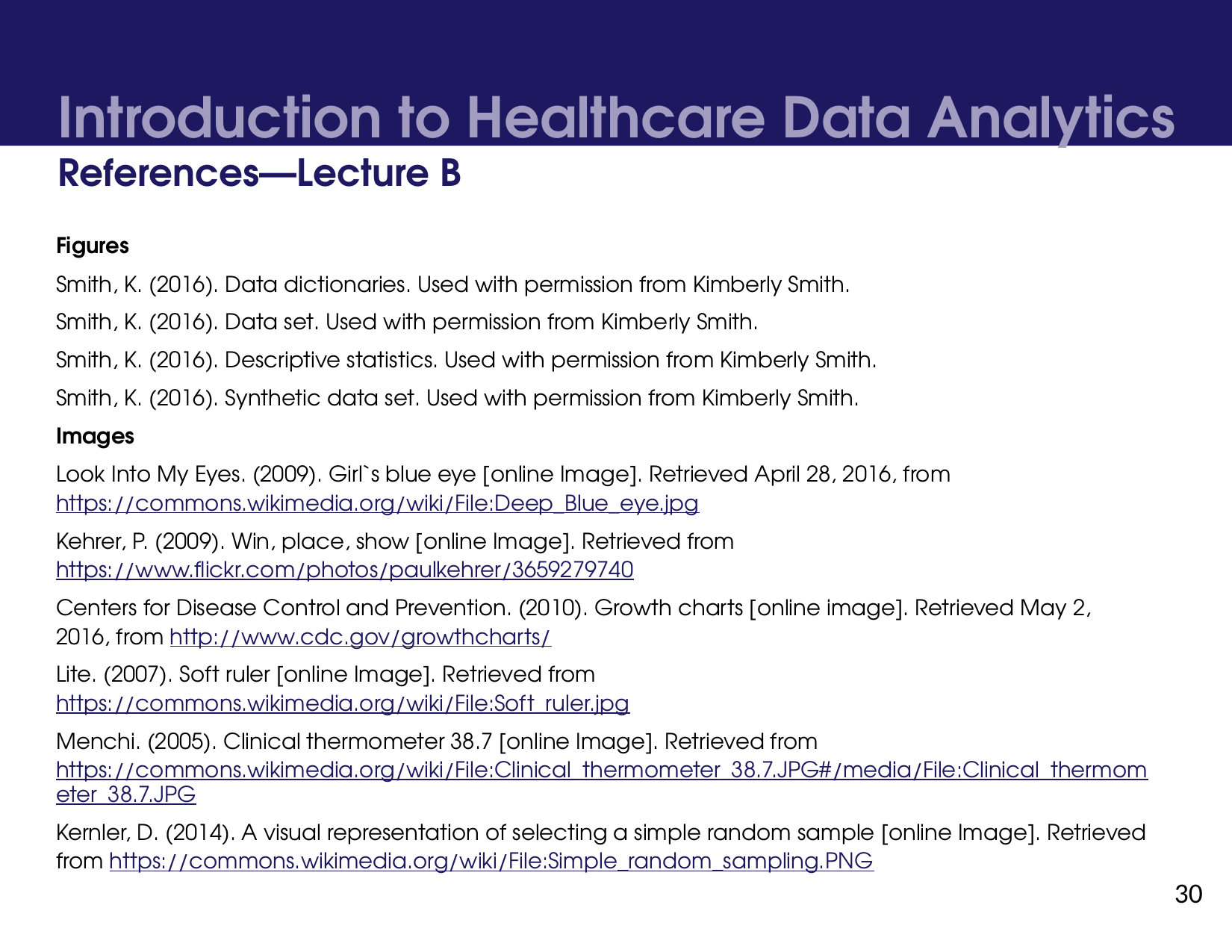

# Introduction to Healthcare Data Analytics References—Lecture B
Figures
Smith, K. (2016). Data dictionaries. Used with permission from Kimberly Smith.
Smith, K. (2016). Data set. Used with permission from Kimberly Smith.
Smith, K. (2016). Descriptive statistics. Used with permission from Kimberly Smith.
Smith, K. (2016). Synthetic data set. Used with permission from Kimberly Smith.
Images
Look Into My Eyes. (2009). Girl`s blue eye [online Image]. Retrieved April 28, 2016, from https://commons.wikimedia.org/wiki/File:Deep_Blue_eye.jpg
Kehrer, P. (2009). Win, place, show [online Image]. Retrieved from https://www.flickr.com/photos/paulkehrer/3659279740
Centers for Disease Control and Prevention. (2010). Growth charts [online image]. Retrieved May 2, 2016, from http://www.cdc.gov/growthcharts/
Lite. (2007). Soft ruler [online Image]. Retrieved from https://commons.wikimedia.org/wiki/File:Soft_ruler.jpg
Menchi. (2005). Clinical thermometer 38.7 [online Image]. Retrieved from https://commons.wikimedia.org/wiki/File:Clinical_thermometer_38.7.JPG#/media/File:Clinical_thermometer_38.7.JPG
Kernler, D. (2014). A visual representation of selecting a simple random sample [online Image]. Retrieved from https://commons.wikimedia.org/wiki/File:Simple_random_sampling.PNG

30